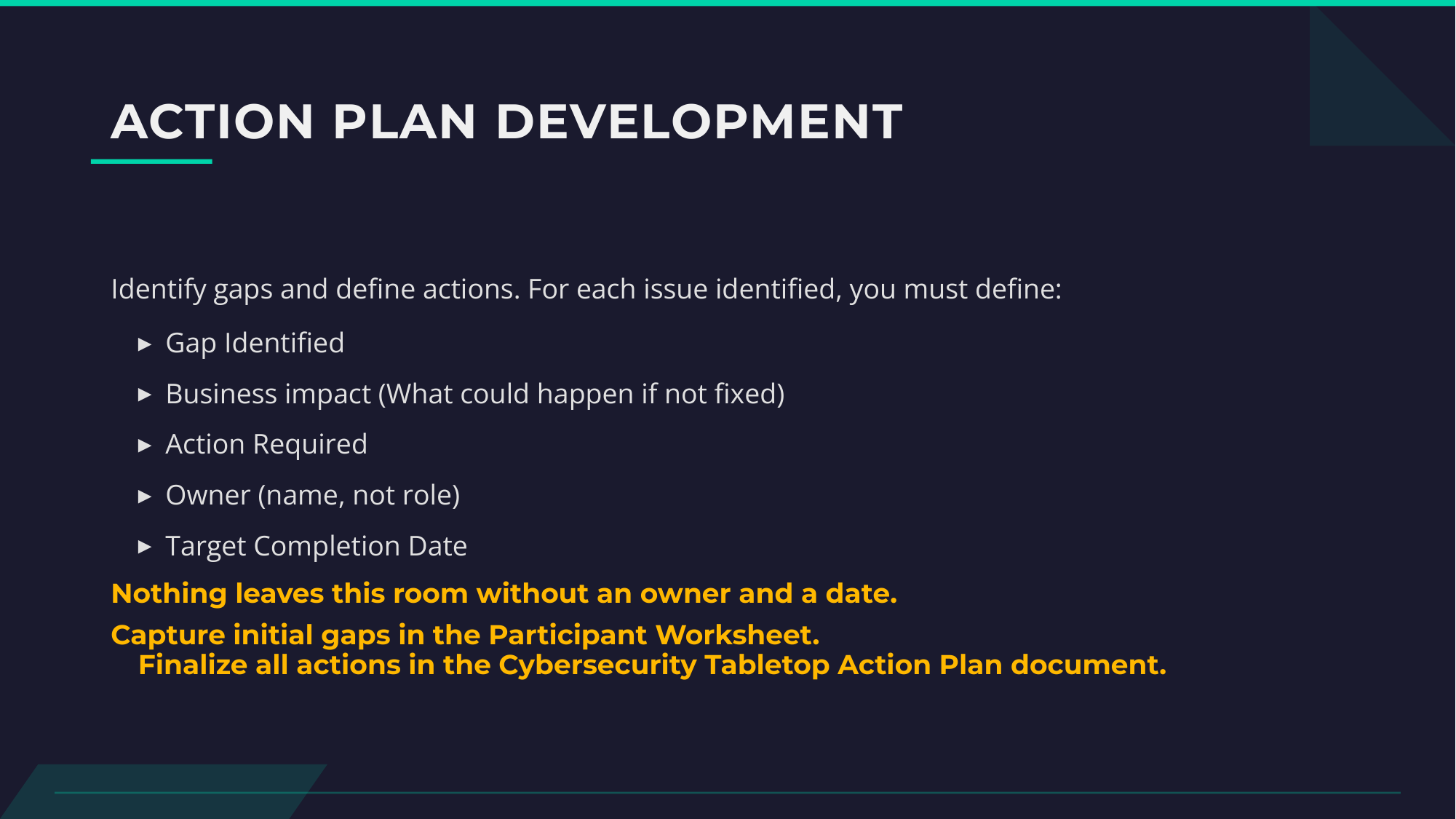

# ACTION PLAN DEVELOPMENT

Identify gaps and define actions. For each issue identified, you must define:
Gap Identified
Business impact (What could happen if not fixed)
Action Required
Owner (name, not role)
Target Completion Date
Nothing leaves this room without an owner and a date.
Capture initial gaps in the Participant Worksheet.
Finalize all actions in the Cybersecurity Tabletop Action Plan document.